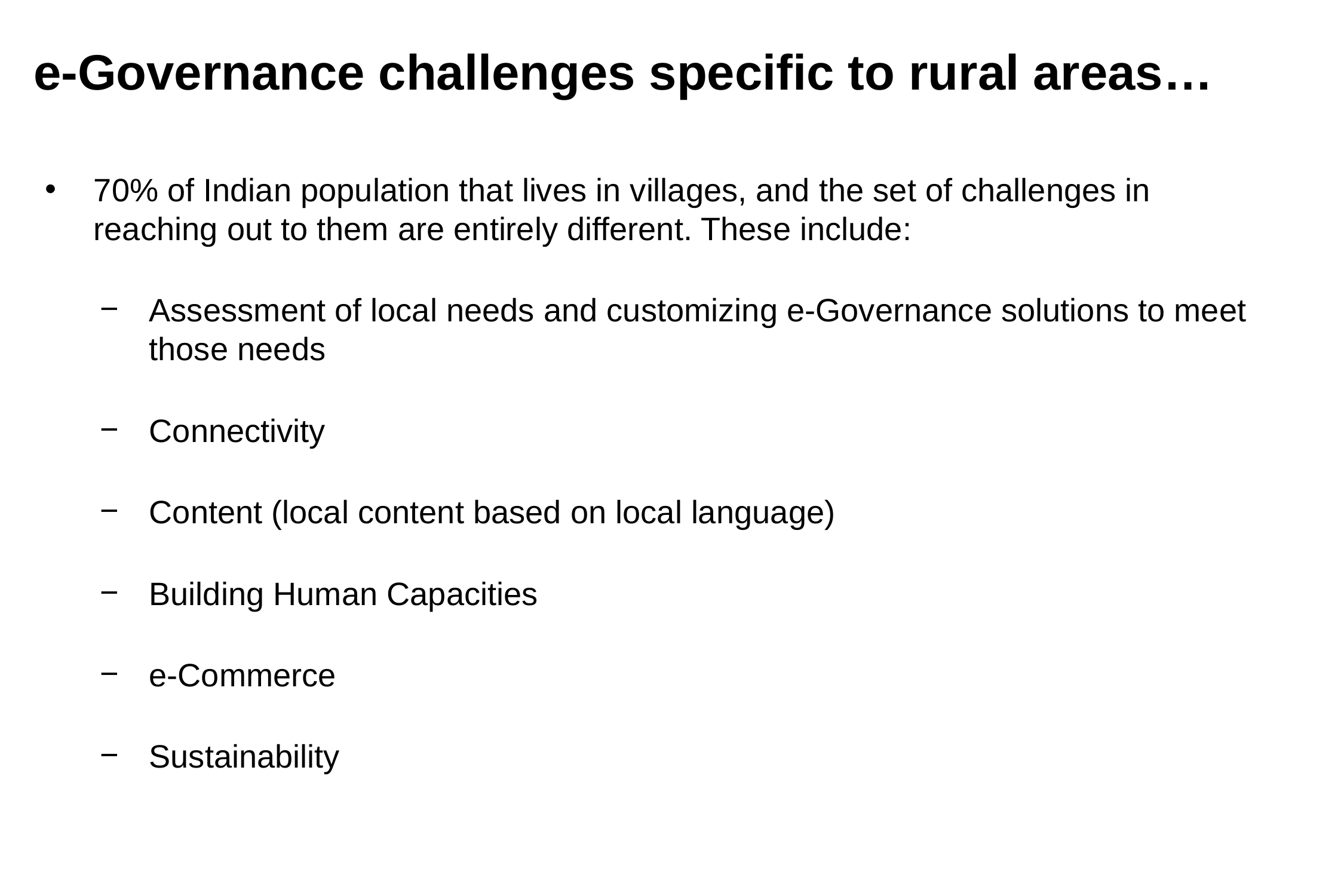

# e-Governance challenges specific to rural areas…
70% of Indian population that lives in villages, and the set of challenges in reaching out to them are entirely different. These include:
Assessment of local needs and customizing e-Governance solutions to meet those needs
Connectivity
Content (local content based on local language)
Building Human Capacities
e-Commerce
Sustainability